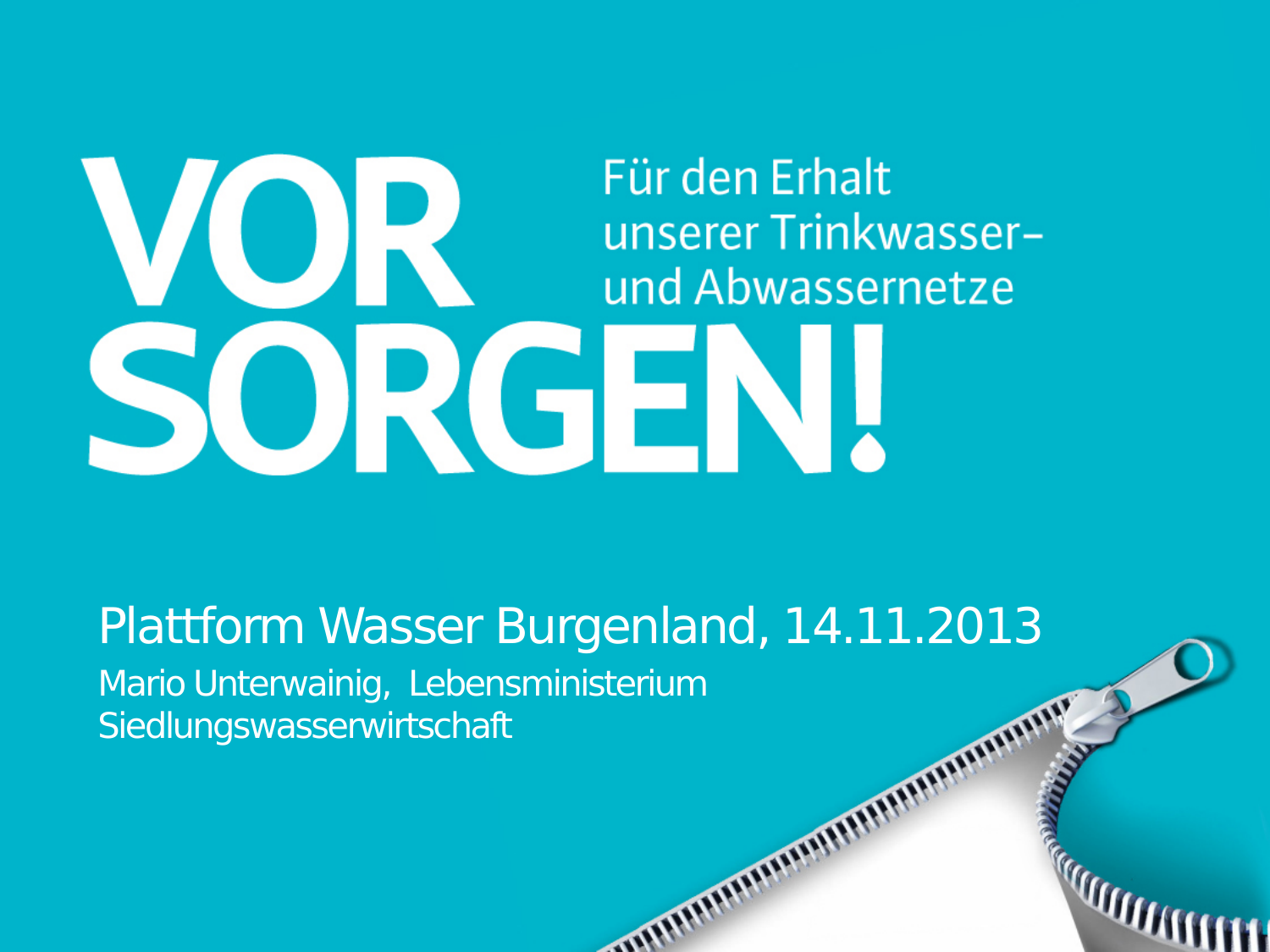

Plattform Wasser Burgenland, 14.11.2013
Mario Unterwainig,  Lebensministerium Siedlungswasserwirtschaft